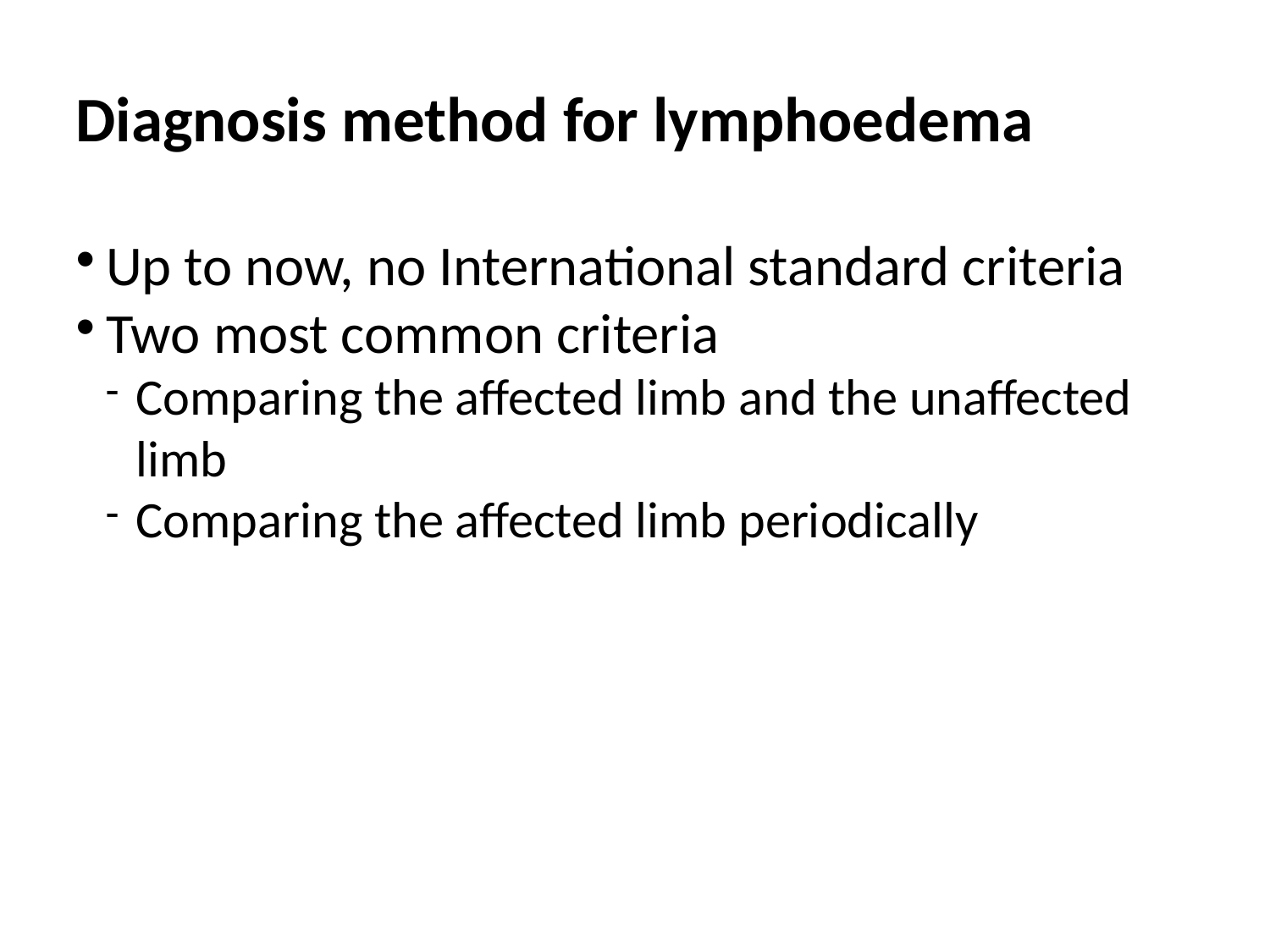

Diagnosis method for lymphoedema
Up to now, no International standard criteria
Two most common criteria
Comparing the affected limb and the unaffected limb
Comparing the affected limb periodically